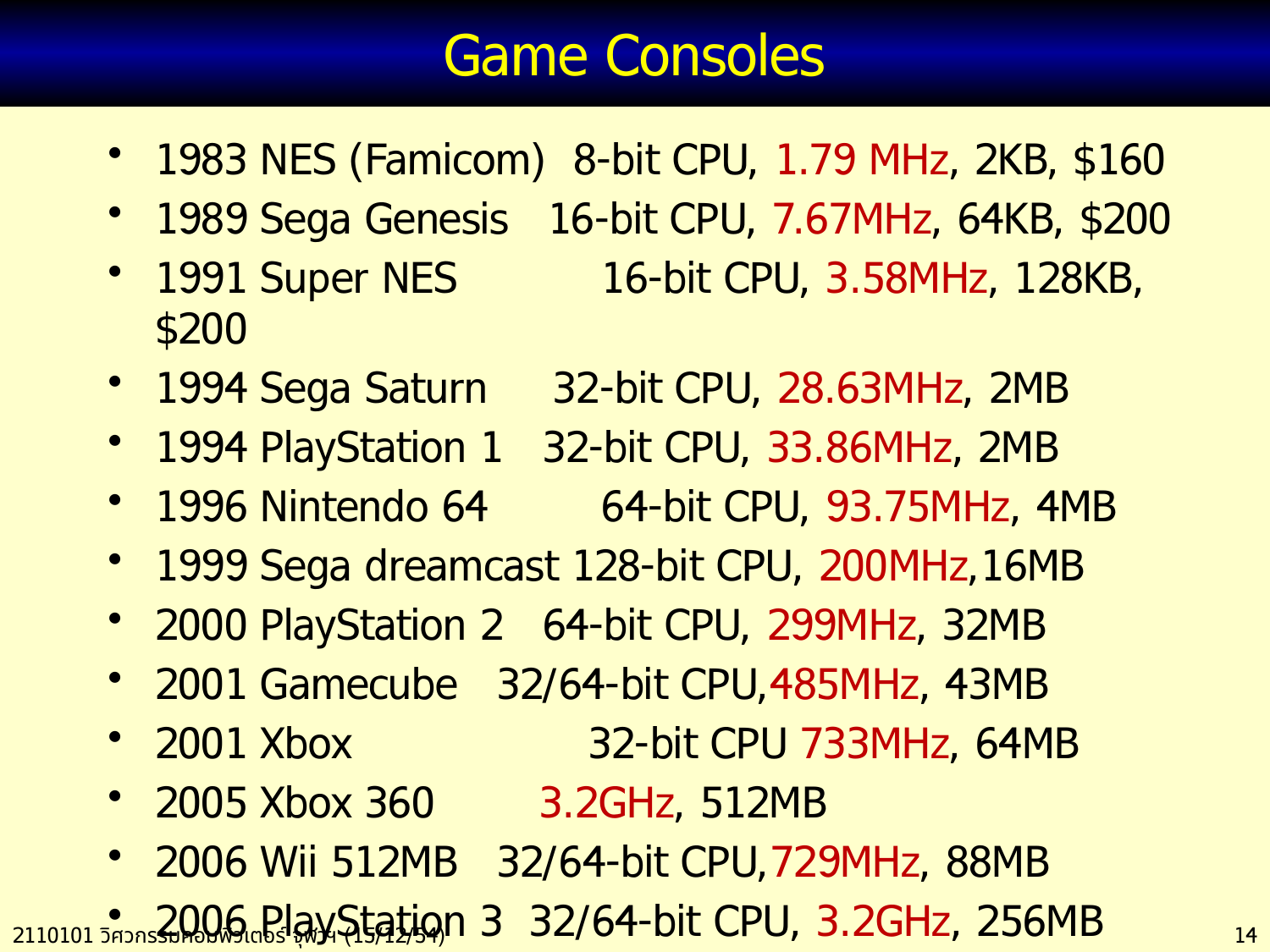

# Game Consoles
1983 NES (Famicom)  8-bit CPU, 1.79 MHz, 2KB, $160
1989 Sega Genesis   16-bit CPU, 7.67MHz, 64KB, $200
1991 Super NES	     16-bit CPU, 3.58MHz, 128KB, $200
1994 Sega Saturn     32-bit CPU, 28.63MHz, 2MB
1994 PlayStation 1   32-bit CPU, 33.86MHz, 2MB
1996 Nintendo 64	     64-bit CPU, 93.75MHz, 4MB
1999 Sega dreamcast 128-bit CPU, 200MHz,16MB
2000 PlayStation 2   64-bit CPU, 299MHz, 32MB
2001 Gamecube   32/64-bit CPU,485MHz, 43MB
2001 Xbox		    32-bit CPU 733MHz, 64MB
2005 Xbox 360        3.2GHz, 512MB
2006 Wii 512MB   32/64-bit CPU,729MHz, 88MB
2006 PlayStation 3  32/64-bit CPU, 3.2GHz, 256MB